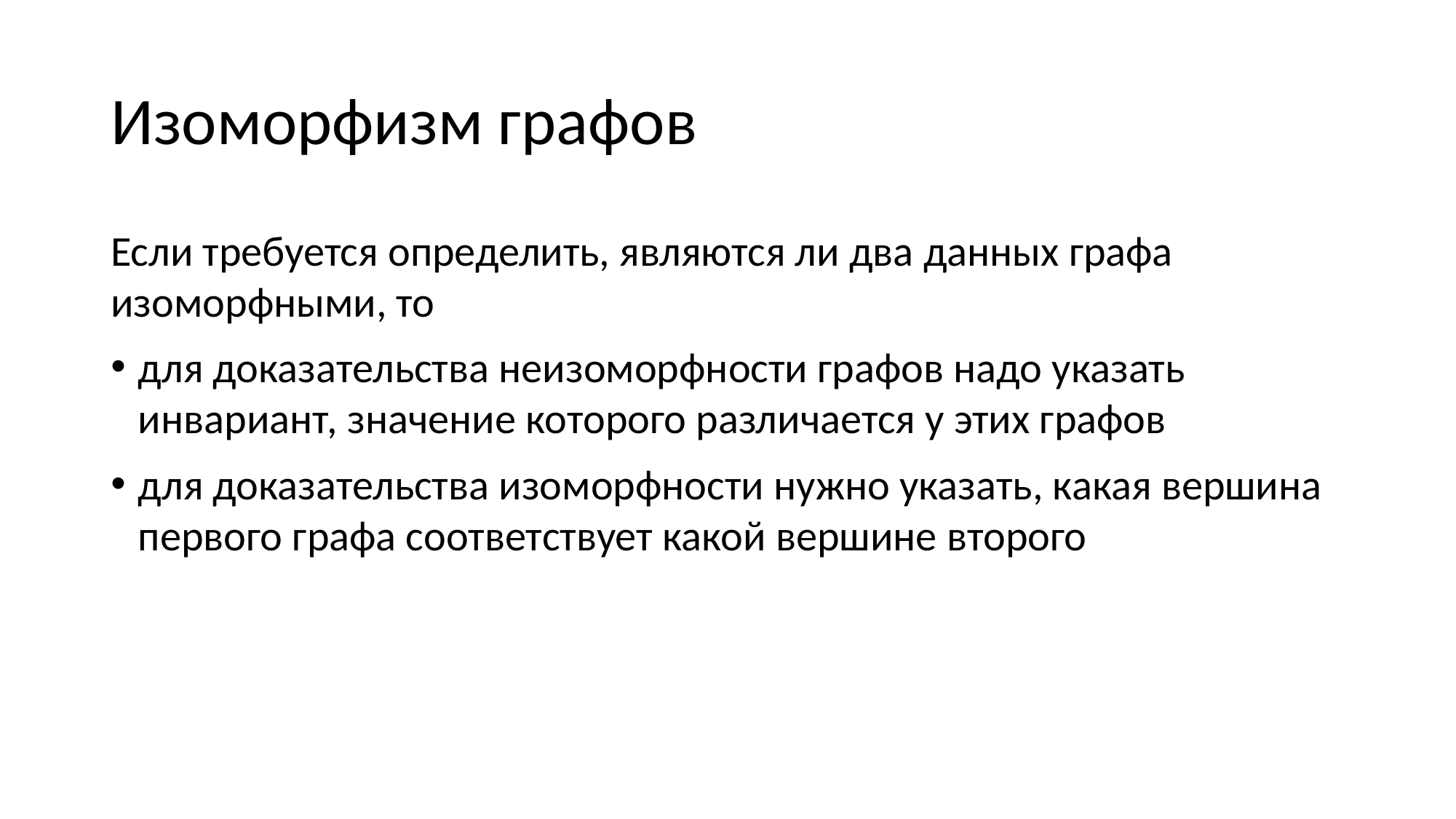

# Изоморфизм графов
Если требуется определить, являются ли два данных графа изоморфными, то
для доказательства неизоморфности графов надо указать инвариант, значение которого различается у этих графов
для доказательства изоморфности нужно указать, какая вершина первого графа соответствует какой вершине второго